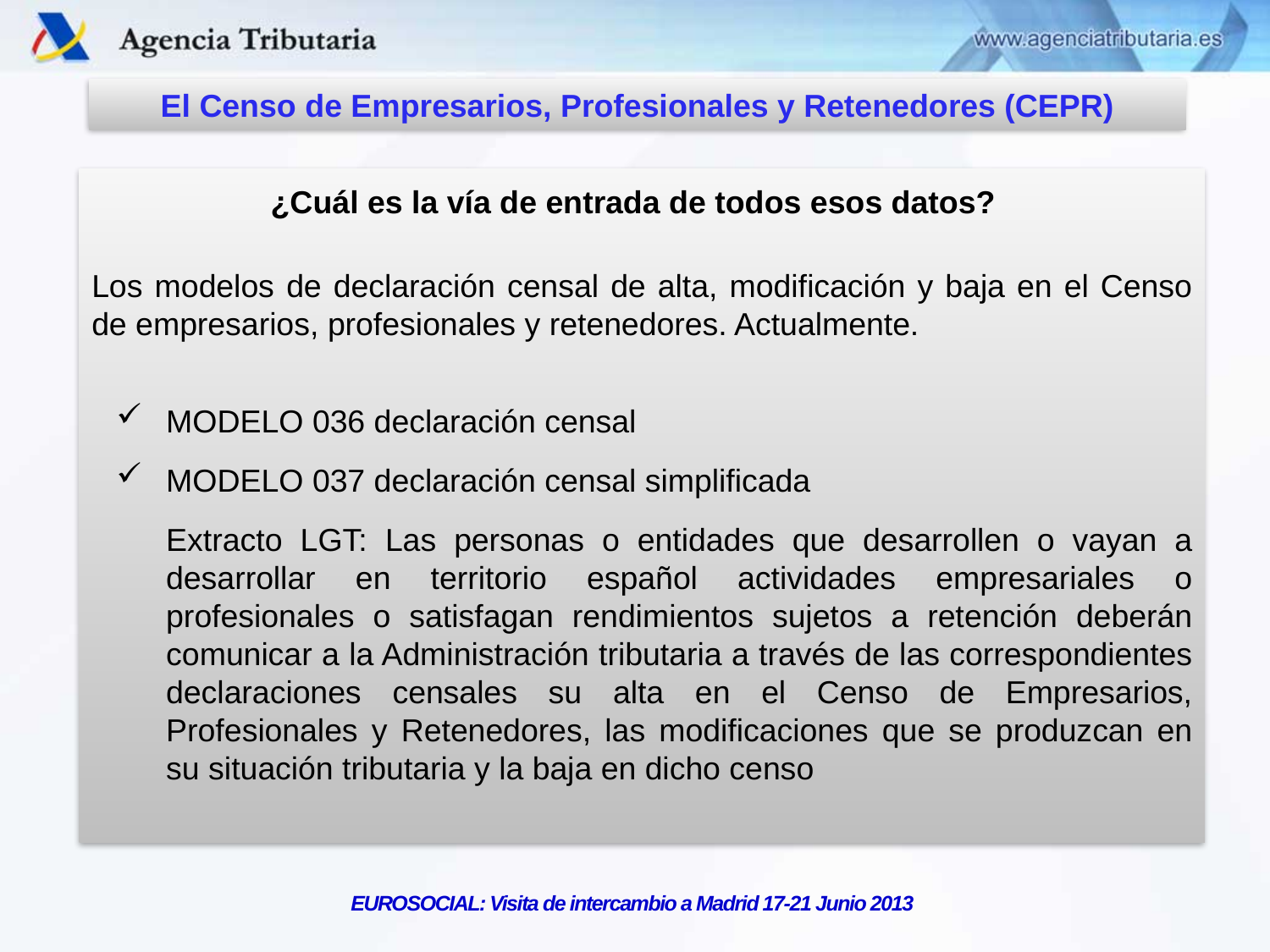

El Censo de Empresarios, Profesionales y Retenedores (CEPR)
¿Cuál es la vía de entrada de todos esos datos?

Los modelos de declaración censal de alta, modificación y baja en el Censo de empresarios, profesionales y retenedores. Actualmente.

MODELO 036 declaración censal
MODELO 037 declaración censal simplificada
	Extracto LGT: Las personas o entidades que desarrollen o vayan a desarrollar en territorio español actividades empresariales o profesionales o satisfagan rendimientos sujetos a retención deberán comunicar a la Administración tributaria a través de las correspondientes declaraciones censales su alta en el Censo de Empresarios, Profesionales y Retenedores, las modificaciones que se produzcan en su situación tributaria y la baja en dicho censo

EUROSOCIAL: Visita de intercambio a Madrid 17-21 Junio 2013